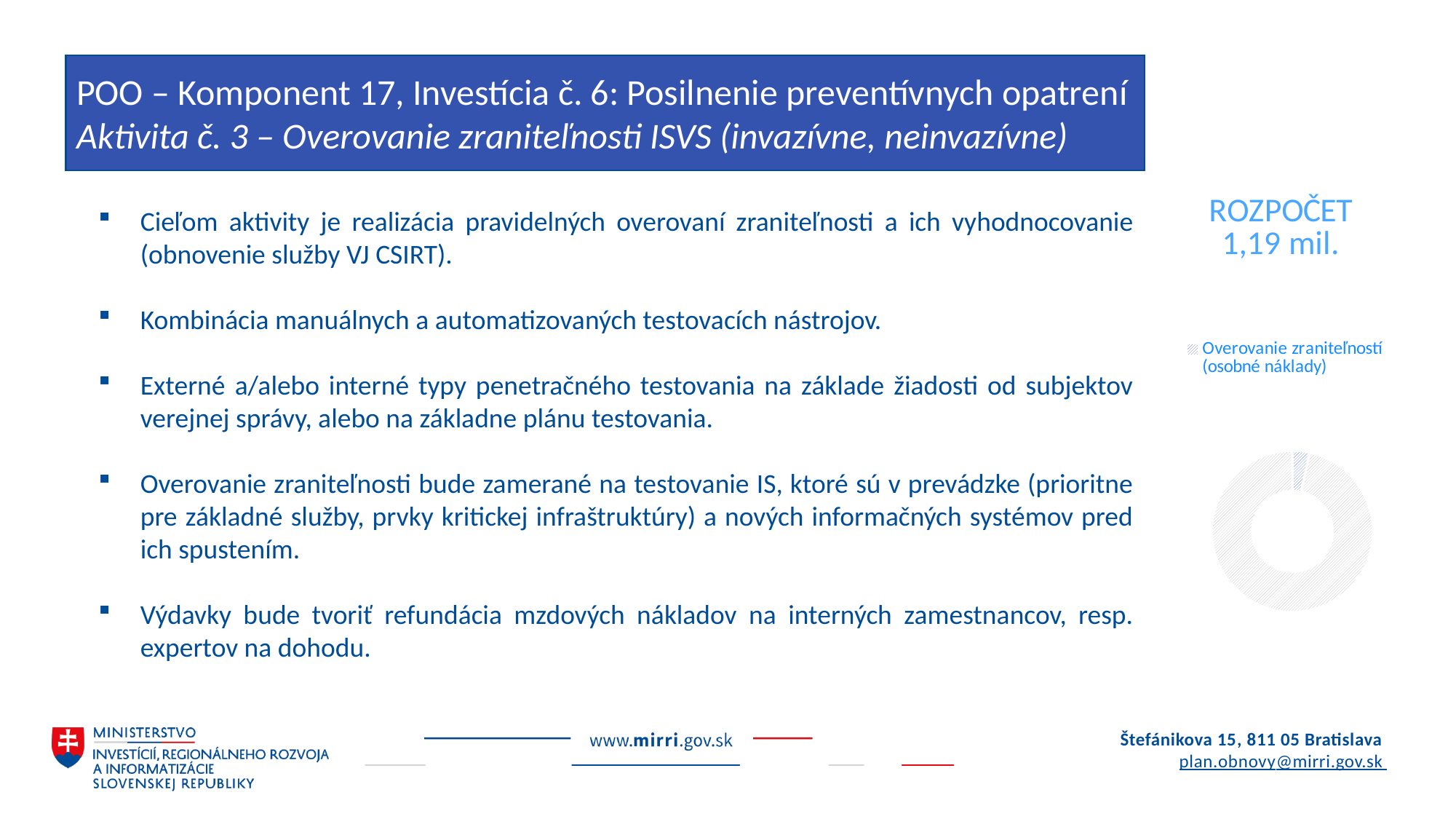

POO – Komponent 17, Investícia č. 6: Posilnenie preventívnych opatrení
Aktivita č. 3 – Overovanie zraniteľnosti ISVS (invazívne, neinvazívne)

### Chart: ROZPOČET
1,19 mil.

| Category | Rozpočet |
|---|---|
| Overovanie zraniteľností (osobné náklady) | 1.2 |
Cieľom aktivity je realizácia pravidelných overovaní zraniteľnosti a ich vyhodnocovanie (obnovenie služby VJ CSIRT).

Kombinácia manuálnych a automatizovaných testovacích nástrojov.

Externé a/alebo interné typy penetračného testovania na základe žiadosti od subjektov verejnej správy, alebo na základne plánu testovania.

Overovanie zraniteľnosti bude zamerané na testovanie IS, ktoré sú v prevádzke (prioritne pre základné služby, prvky kritickej infraštruktúry) a nových informačných systémov pred ich spustením.

Výdavky bude tvoriť refundácia mzdových nákladov na interných zamestnancov, resp. expertov na dohodu.